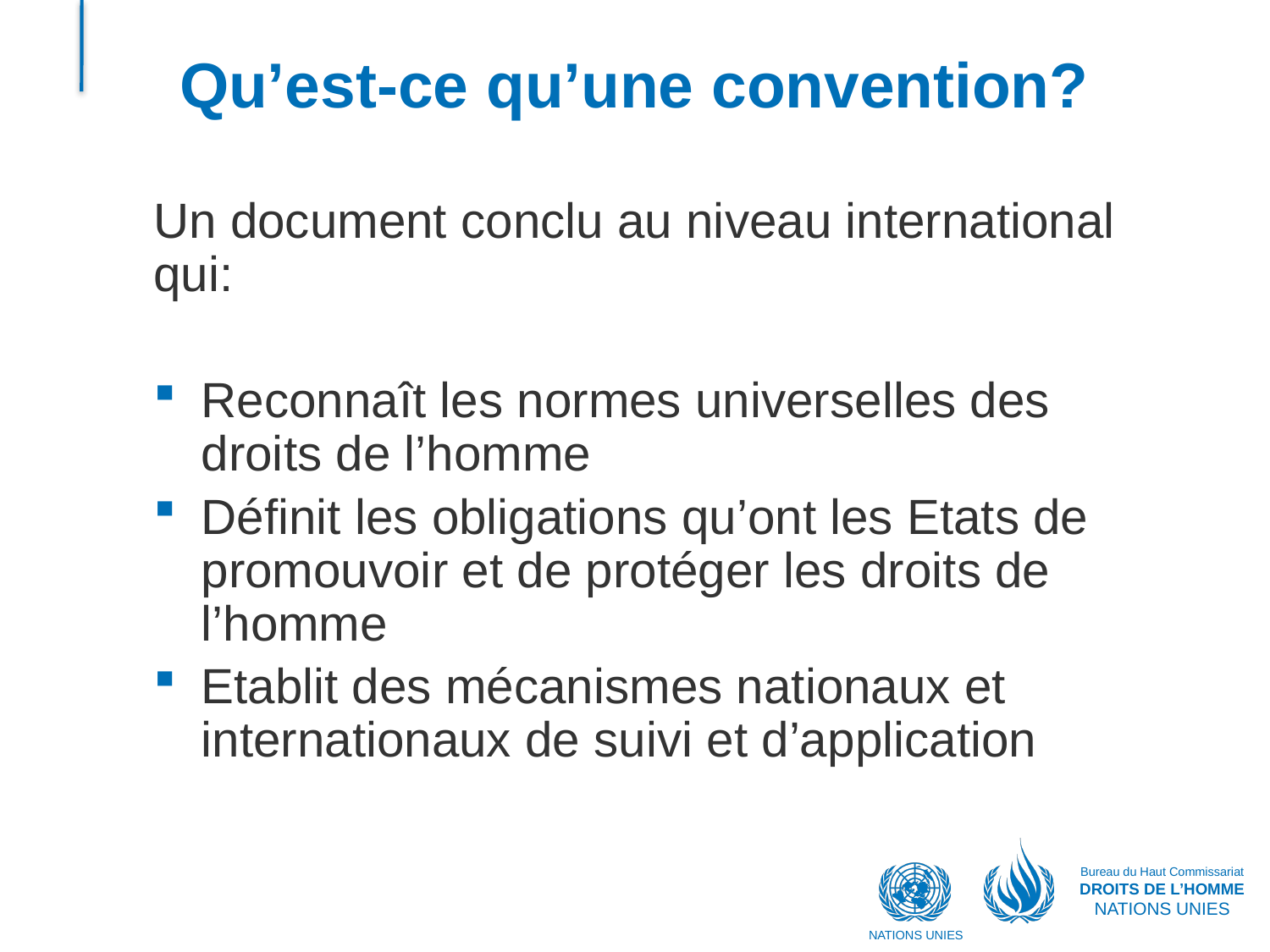

# Qu’est-ce qu’une convention?
Un document conclu au niveau international qui:

Reconnaît les normes universelles des droits de l’homme
Définit les obligations qu’ont les Etats de promouvoir et de protéger les droits de l’homme
Etablit des mécanismes nationaux et internationaux de suivi et d’application
Bureau du Haut Commissariat
DROITS DE L’HOMME
NATIONS UNIES
NATIONS UNIES